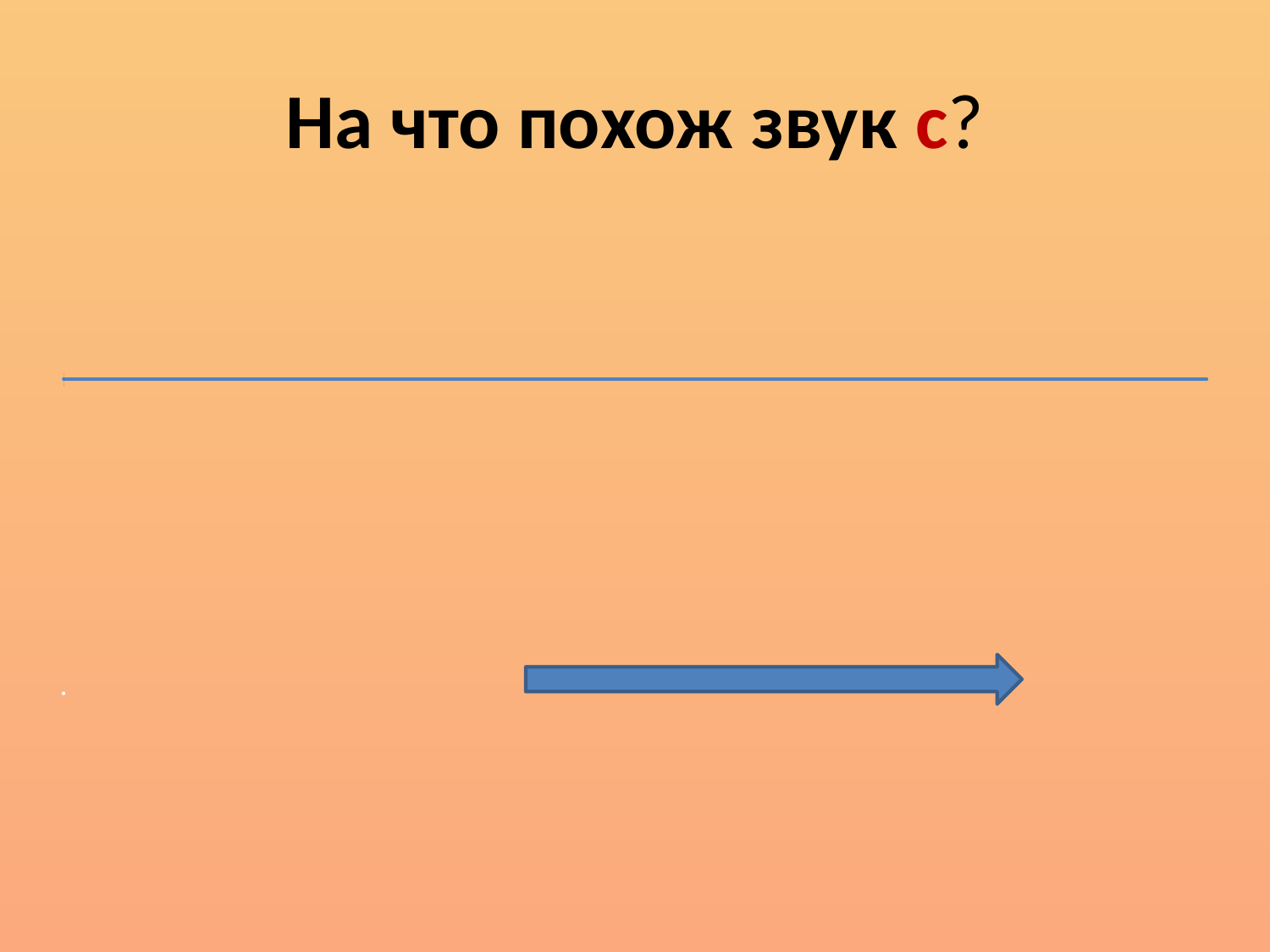

# На что похож звук с?
 С-С-С-С